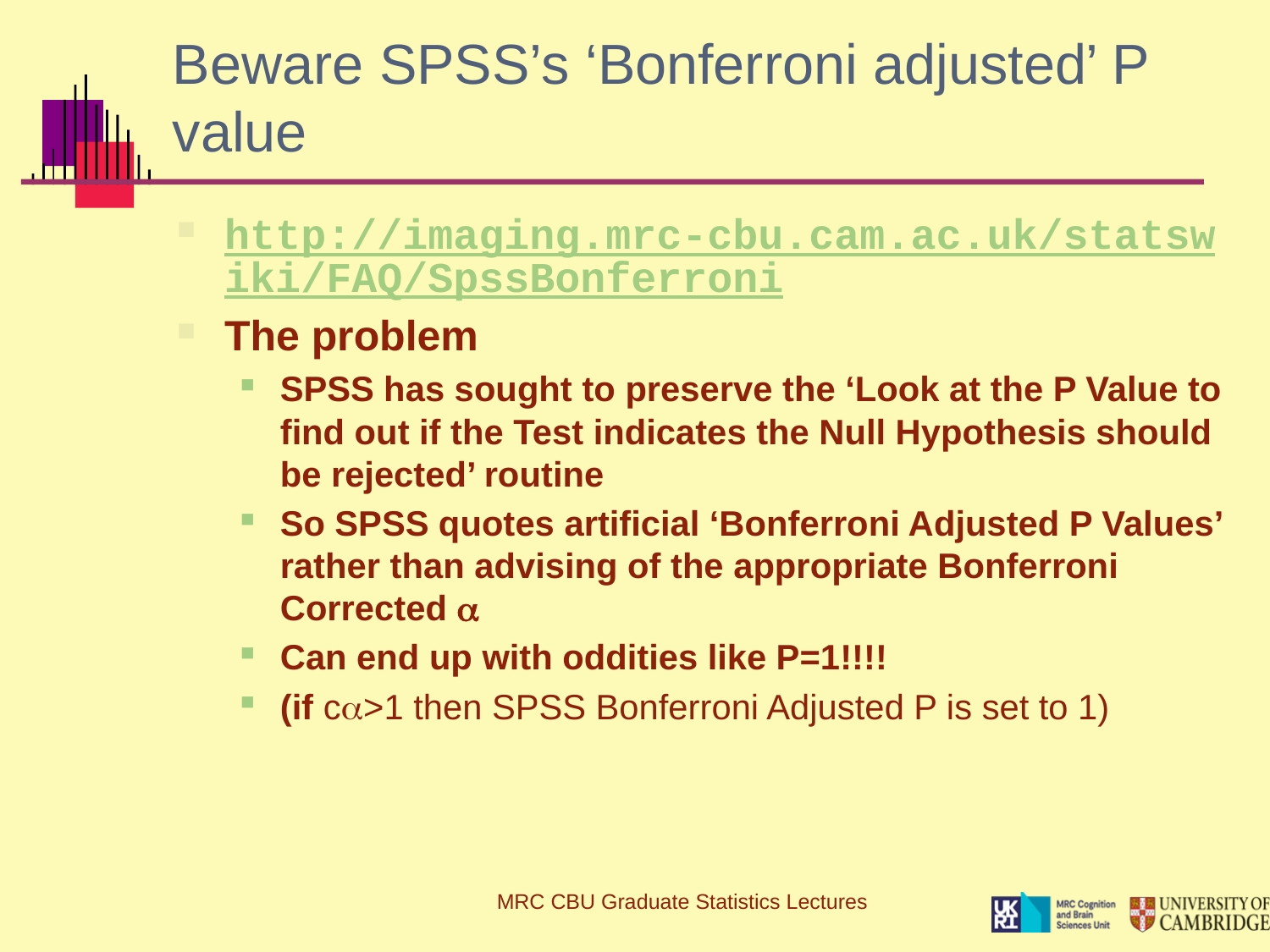

# Beware SPSS’s ‘Bonferroni adjusted’ P value
http://imaging.mrc-cbu.cam.ac.uk/statswiki/FAQ/SpssBonferroni
The problem
SPSS has sought to preserve the ‘Look at the P Value to find out if the Test indicates the Null Hypothesis should be rejected’ routine
So SPSS quotes artificial ‘Bonferroni Adjusted P Values’ rather than advising of the appropriate Bonferroni Corrected α
Can end up with oddities like P=1!!!!
(if cα>1 then SPSS Bonferroni Adjusted P is set to 1)

MRC CBU Graduate Statistics Lectures